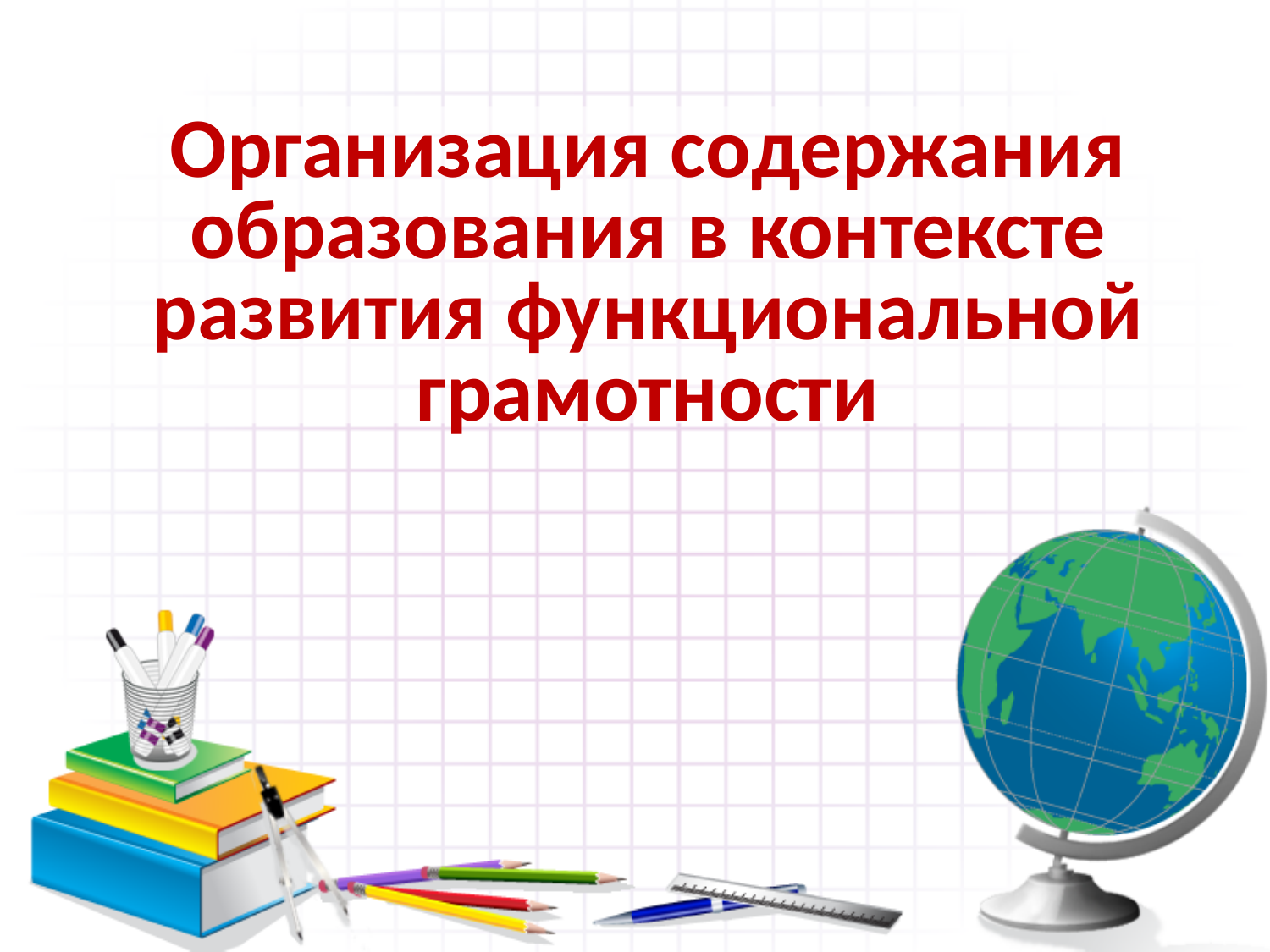

Организация содержания образования в контексте развития функциональной грамотности